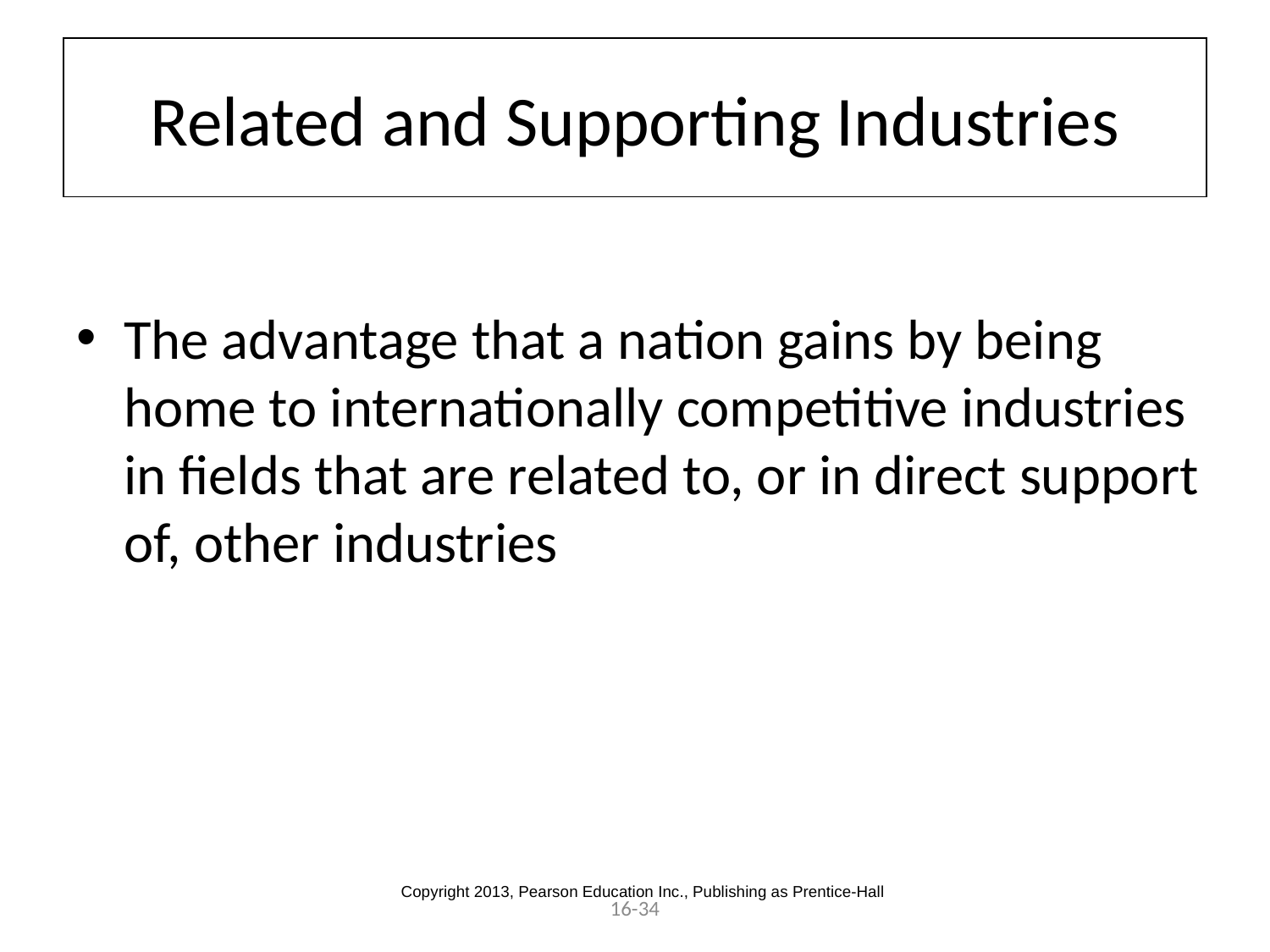

# Related and Supporting Industries
The advantage that a nation gains by being home to internationally competitive industries in fields that are related to, or in direct support of, other industries
Copyright 2013, Pearson Education Inc., Publishing as Prentice-Hall

16-34